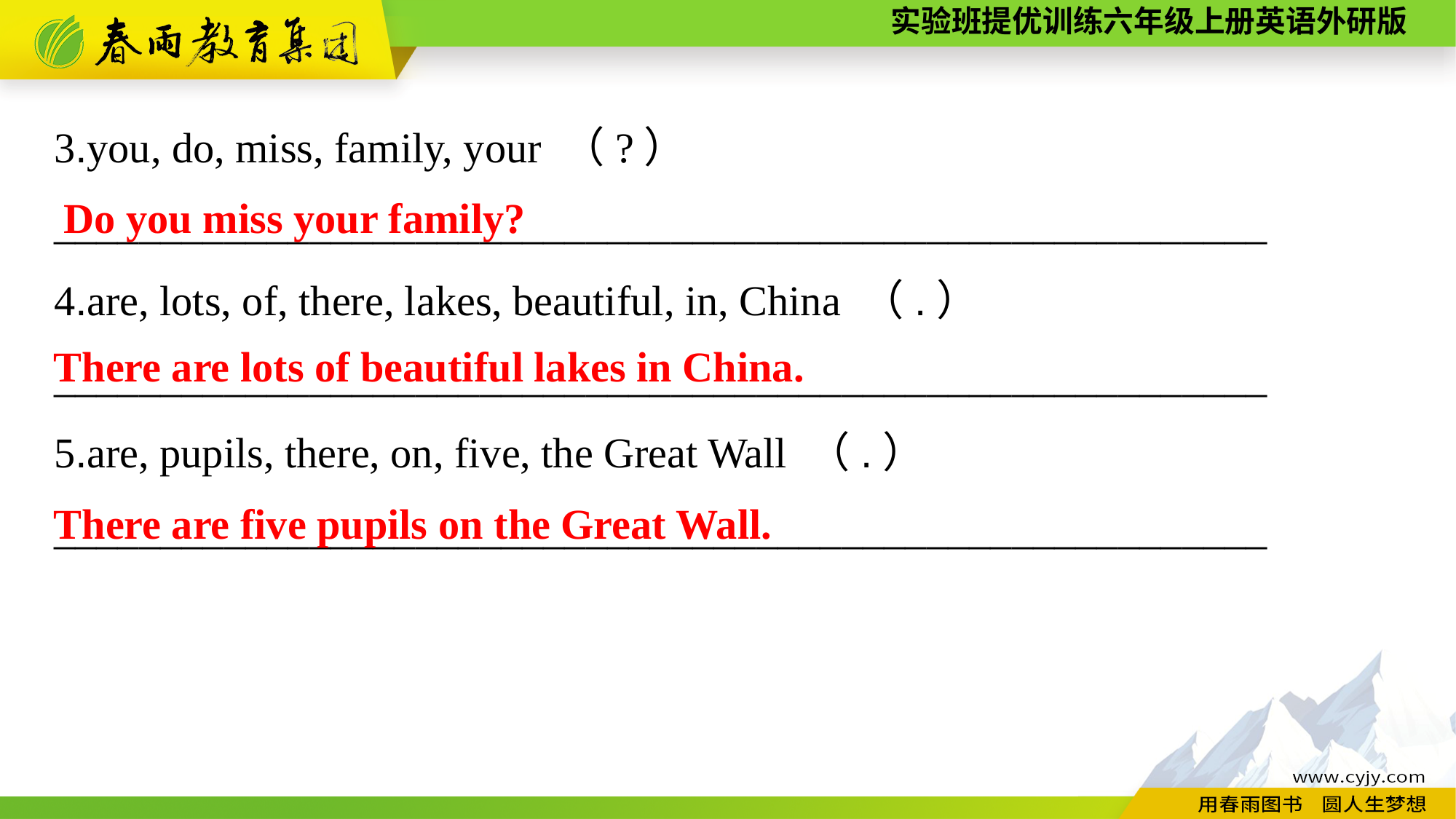

3.you, do, miss, family, your （?）
_________________________________________________________
4.are, lots, of, there, lakes, beautiful, in, China （.）
_________________________________________________________
5.are, pupils, there, on, five, the Great Wall （.）
_________________________________________________________
Do you miss your family?
There are lots of beautiful lakes in China.
There are five pupils on the Great Wall.